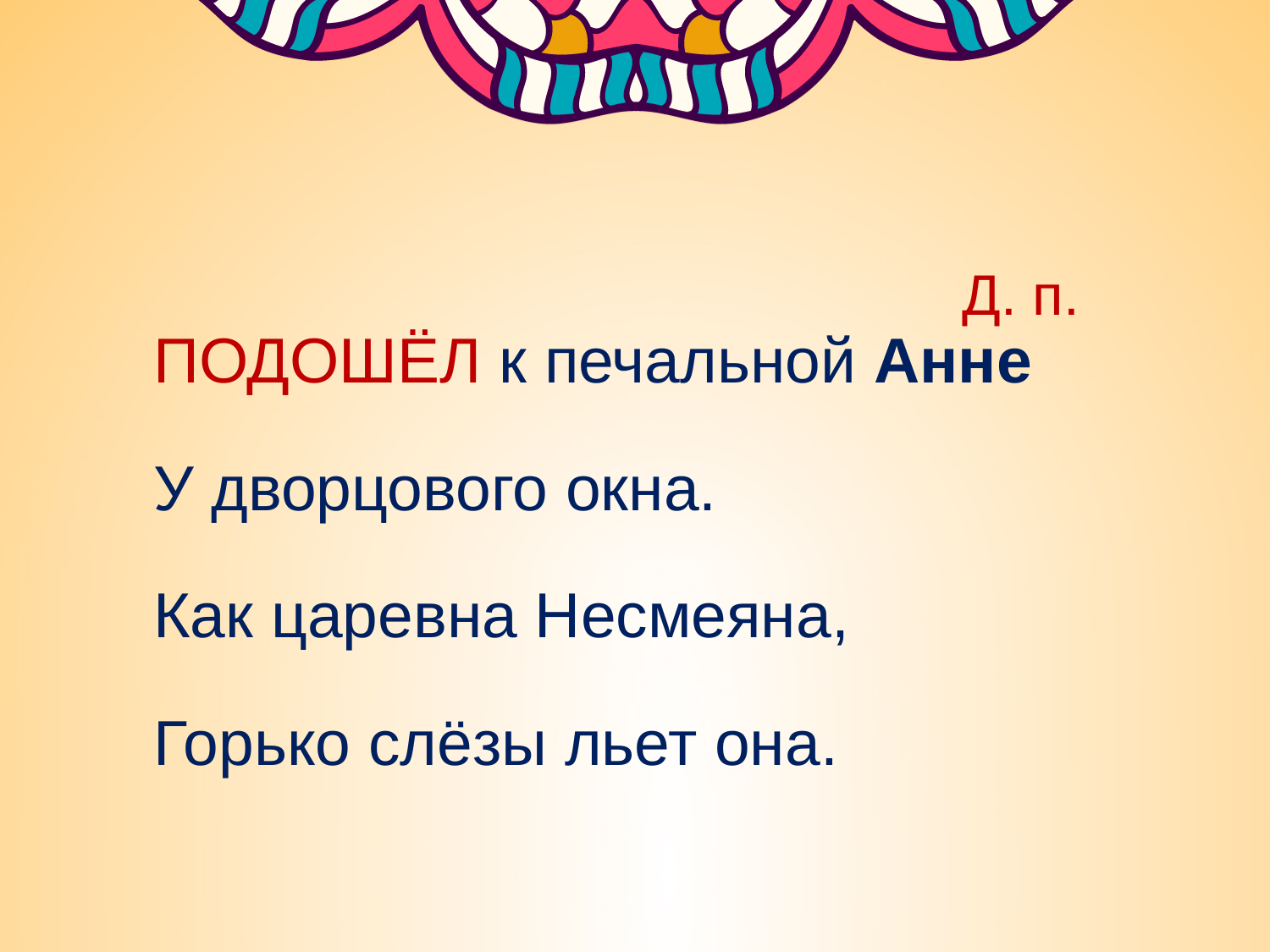

Д. п.
ПОДОШЁЛ к печальной Анне
У дворцового окна.
Как царевна Несмеяна,
Горько слёзы льет она.